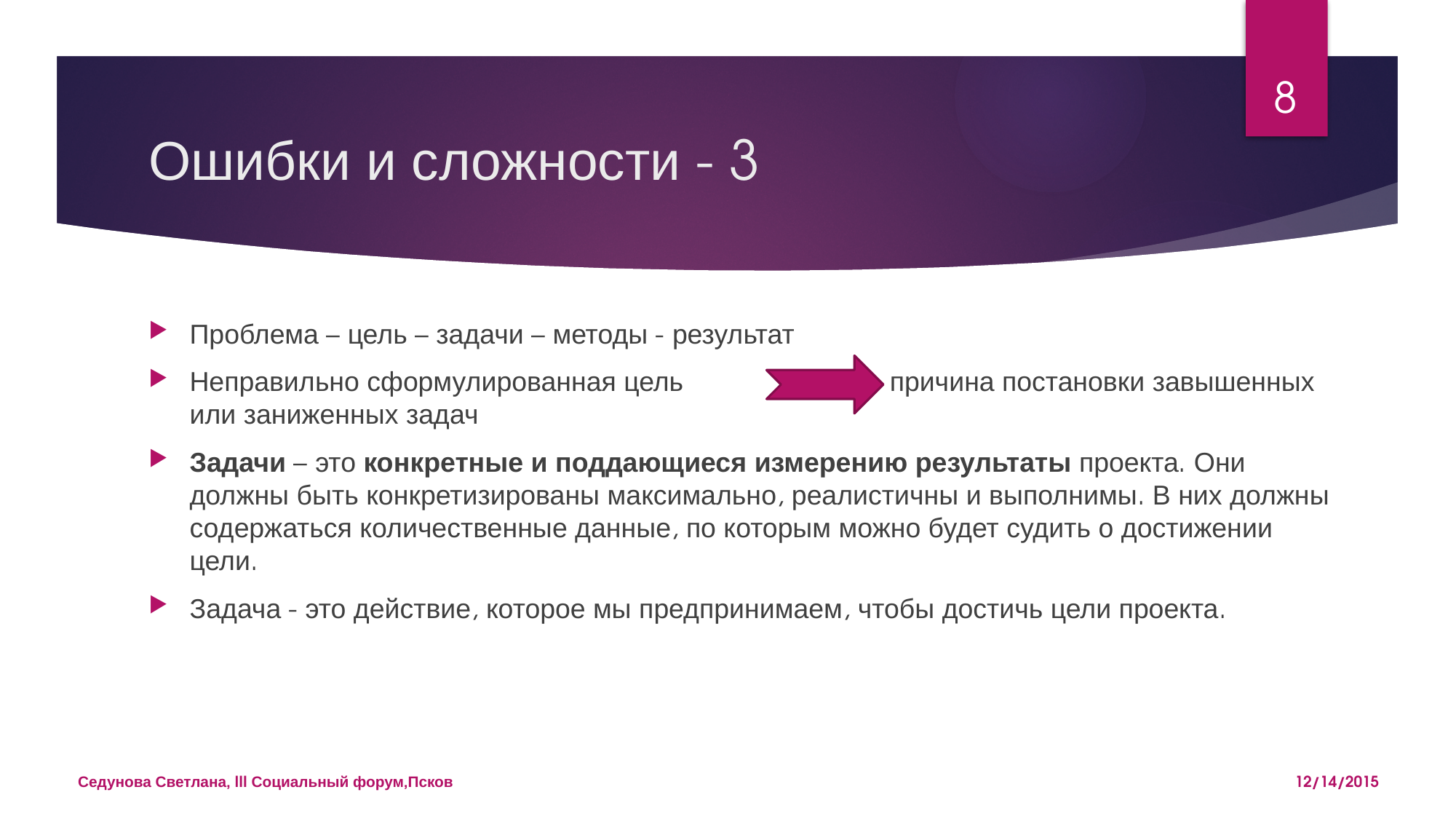

8
# Ошибки и сложности - 3
Проблема – цель – задачи – методы - результат
Неправильно сформулированная цель                           причина постановки завышенных или заниженных задач
Задачи – это конкретные и поддающиеся измерению результаты проекта. Они должны быть конкретизированы максимально, реалистичны и выполнимы. В них должны содержаться количественные данные, по которым можно будет судить о достижении цели.
Задача - это действие, которое мы предпринимаем, чтобы достичь цели проекта.

Седунова Светлана, III Социальный форум,Псков
12/14/2015